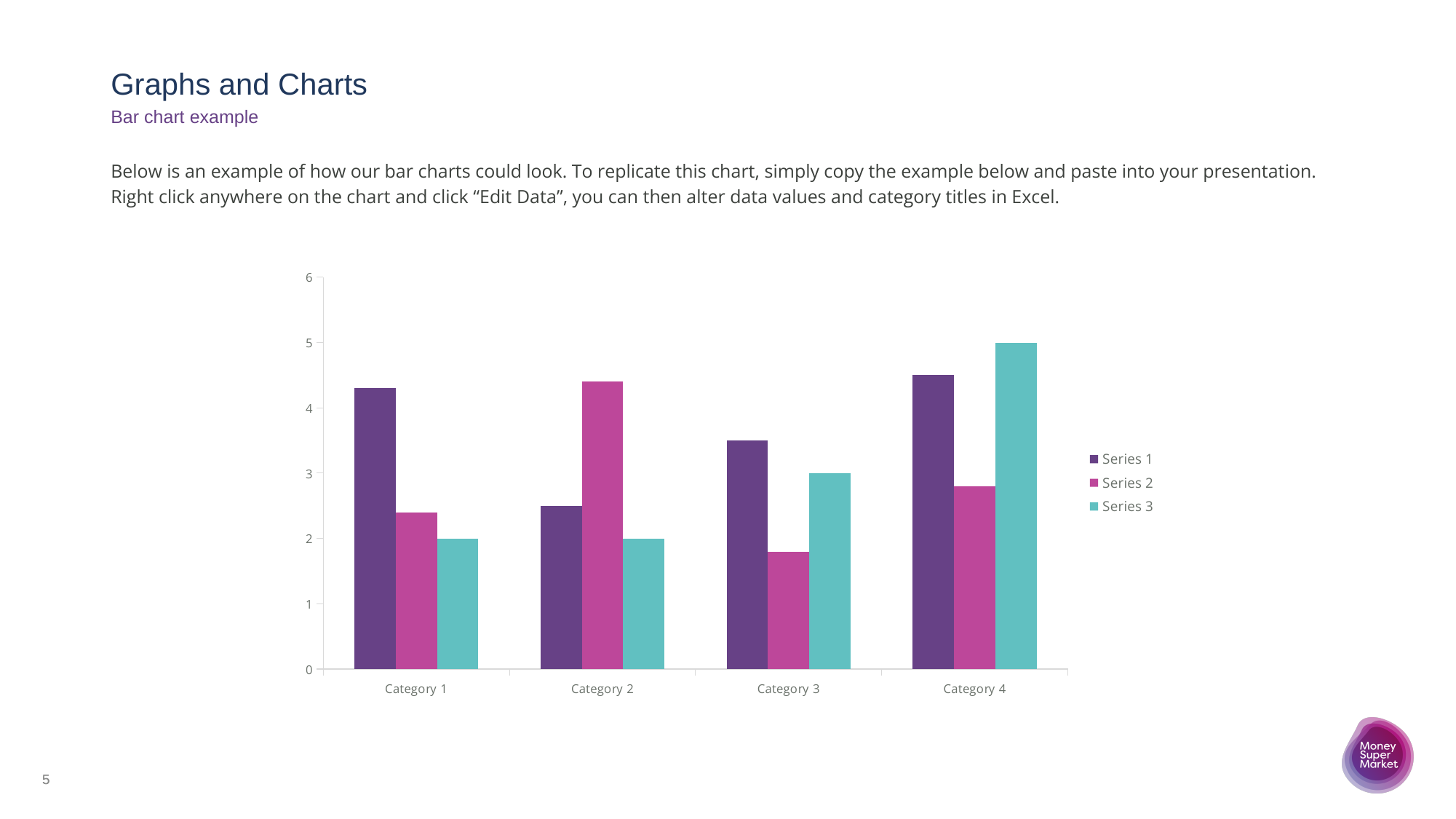

# Graphs and Charts
Bar chart example
Below is an example of how our bar charts could look. To replicate this chart, simply copy the example below and paste into your presentation. Right click anywhere on the chart and click “Edit Data”, you can then alter data values and category titles in Excel.

### Chart

| Category | Series 1 | Series 2 | Series 3 |
|---|---|---|---|
| Category 1 | 4.3 | 2.4 | 2.0 |
| Category 2 | 2.5 | 4.4 | 2.0 |
| Category 3 | 3.5 | 1.8 | 3.0 |
| Category 4 | 4.5 | 2.8 | 5.0 |